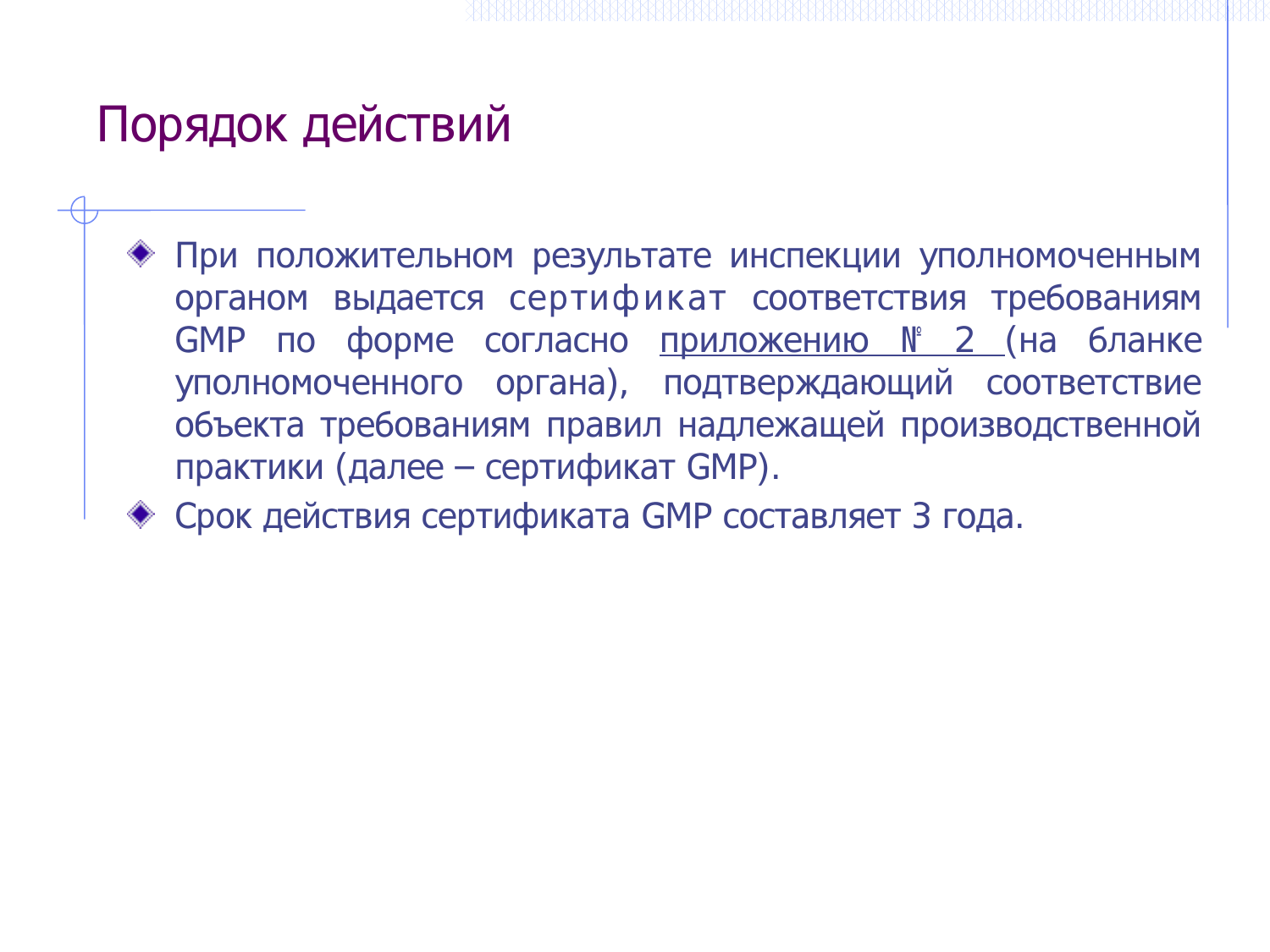

Порядок действий
При положительном результате инспекции уполномоченным органом выдается сертификат соответствия требованиям GMP по форме согласно приложению № 2 (на бланке уполномоченного органа), подтверждающий соответствие объекта требованиям правил надлежащей производственной практики (далее – сертификат GMP).
Срок действия сертификата GMP составляет 3 года.